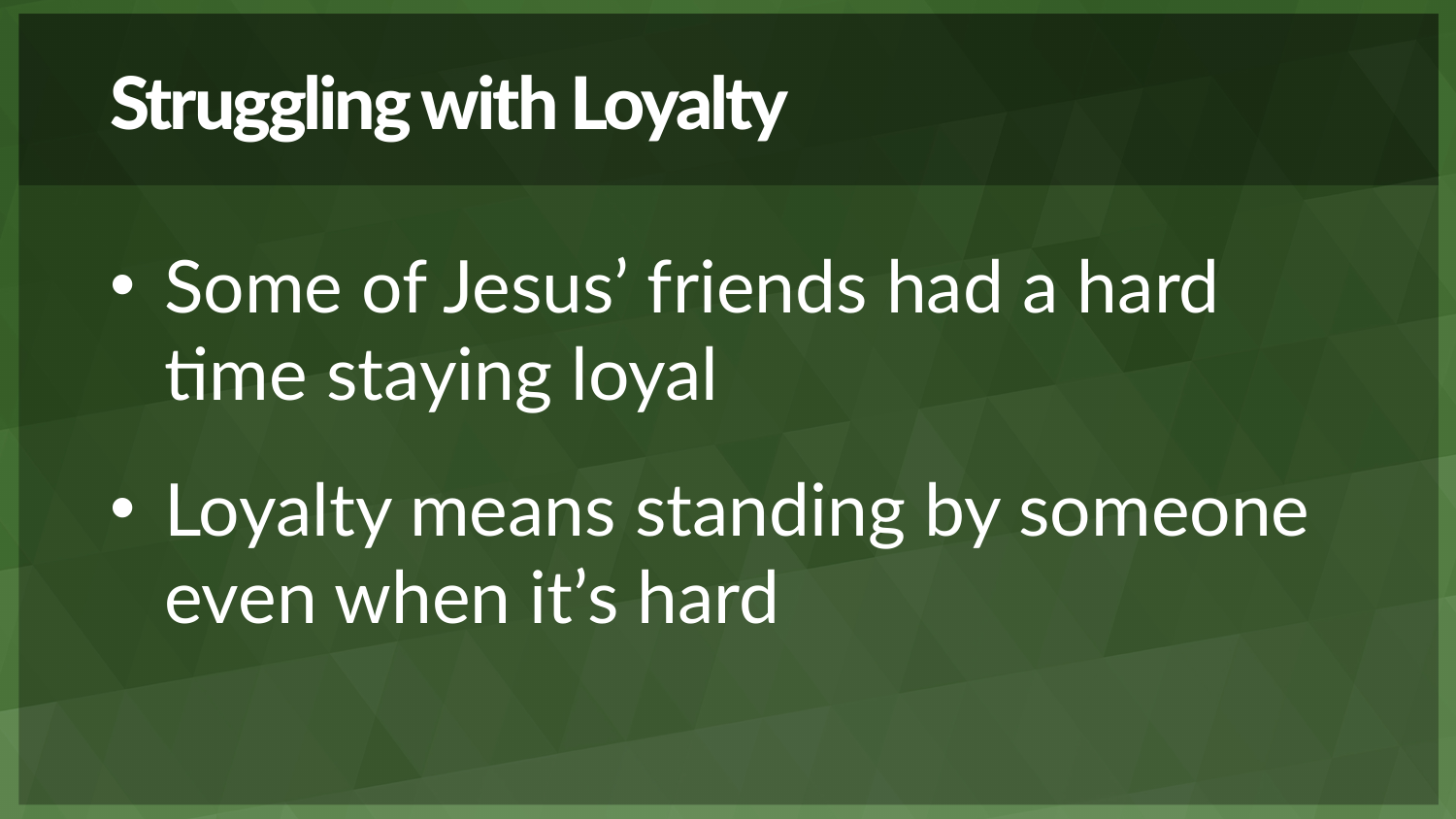

# Struggling with Loyalty
Some of Jesus’ friends had a hard time staying loyal
Loyalty means standing by someone even when it’s hard